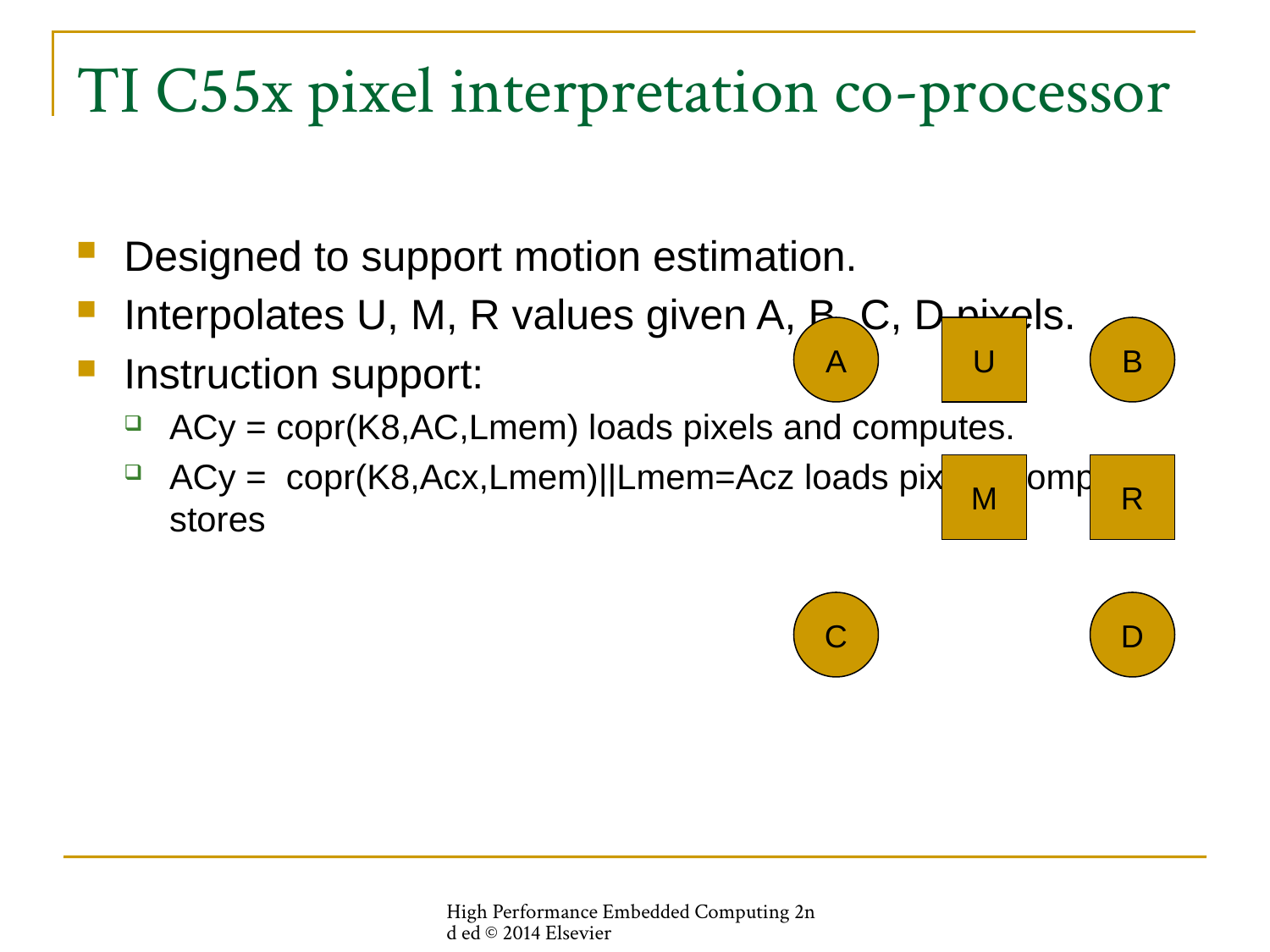

# TI C55x pixel interpretation co-processor
Designed to support motion estimation.
Interpolates U, M, R values given A, B, C, D pixels.
Instruction support:
ACy = copr(K8,AC,Lmem) loads pixels and computes.
ACy =  copr(K8,Acx,Lmem)||Lmem=Acz loads pixels, computes, stores
A
U
B
M
R
C
D
High Performance Embedded Computing 2nd ed © 2014 Elsevier